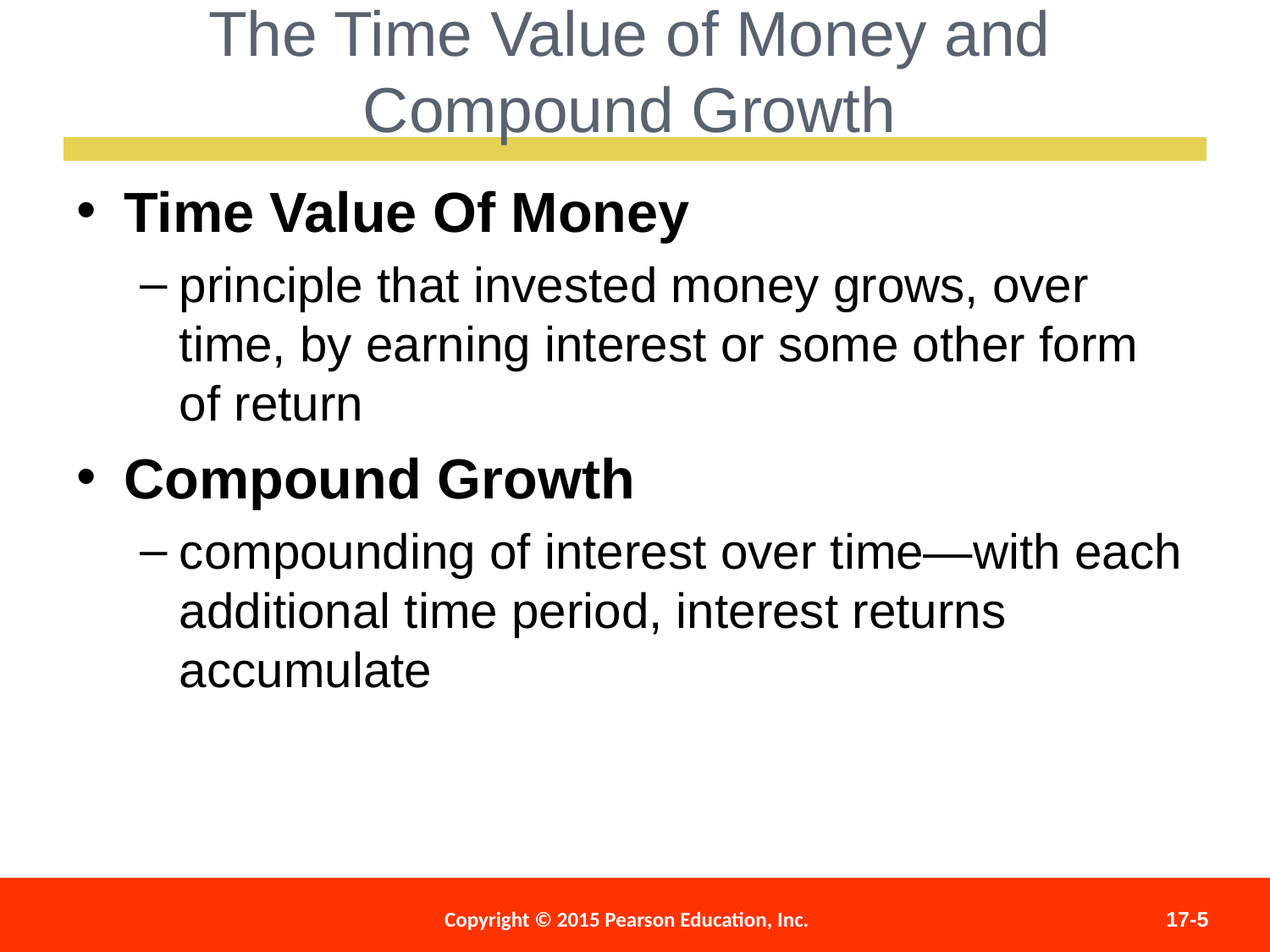

The Time Value of Money and Compound Growth
Time Value Of Money
principle that invested money grows, over time, by earning interest or some other form of return
Compound Growth
compounding of interest over time—with each additional time period, interest returns accumulate